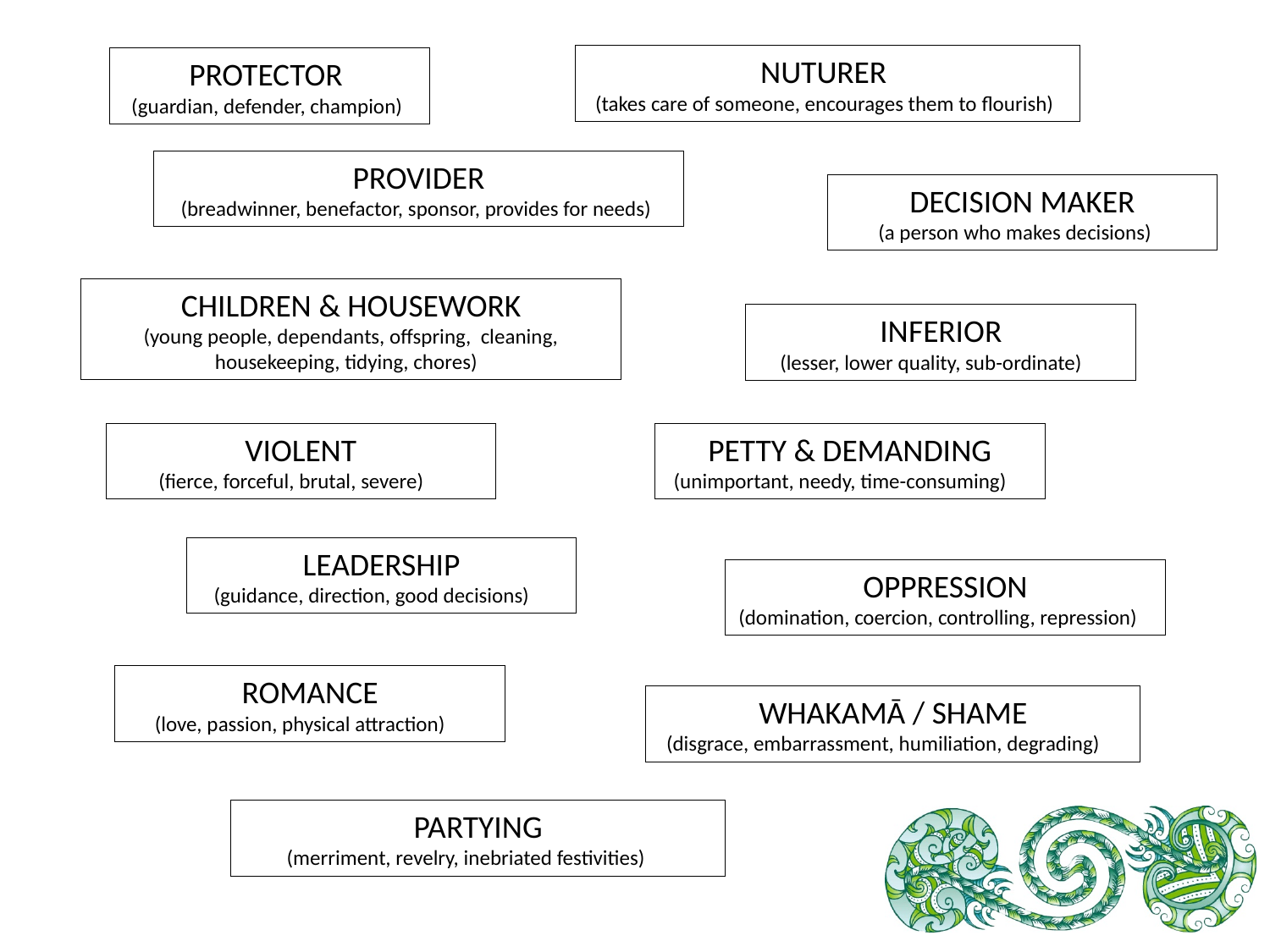

NUTURER
(takes care of someone, encourages them to flourish)
PROTECTOR
(guardian, defender, champion)
PROVIDER
(breadwinner, benefactor, sponsor, provides for needs)
DECISION MAKER
(a person who makes decisions)
CHILDREN & HOUSEWORK
(young people, dependants, offspring,  cleaning, housekeeping, tidying, chores)
INFERIOR
(lesser, lower quality, sub-ordinate)
VIOLENT
(fierce, forceful, brutal, severe)
PETTY & DEMANDING
(unimportant, needy, time-consuming)
LEADERSHIP
(guidance, direction, good decisions)
OPPRESSION
(domination, coercion, controlling, repression)
ROMANCE
(love, passion, physical attraction)
WHAKAMĀ / SHAME
(disgrace, embarrassment, humiliation, degrading)
PARTYING
(merriment, revelry, inebriated festivities)